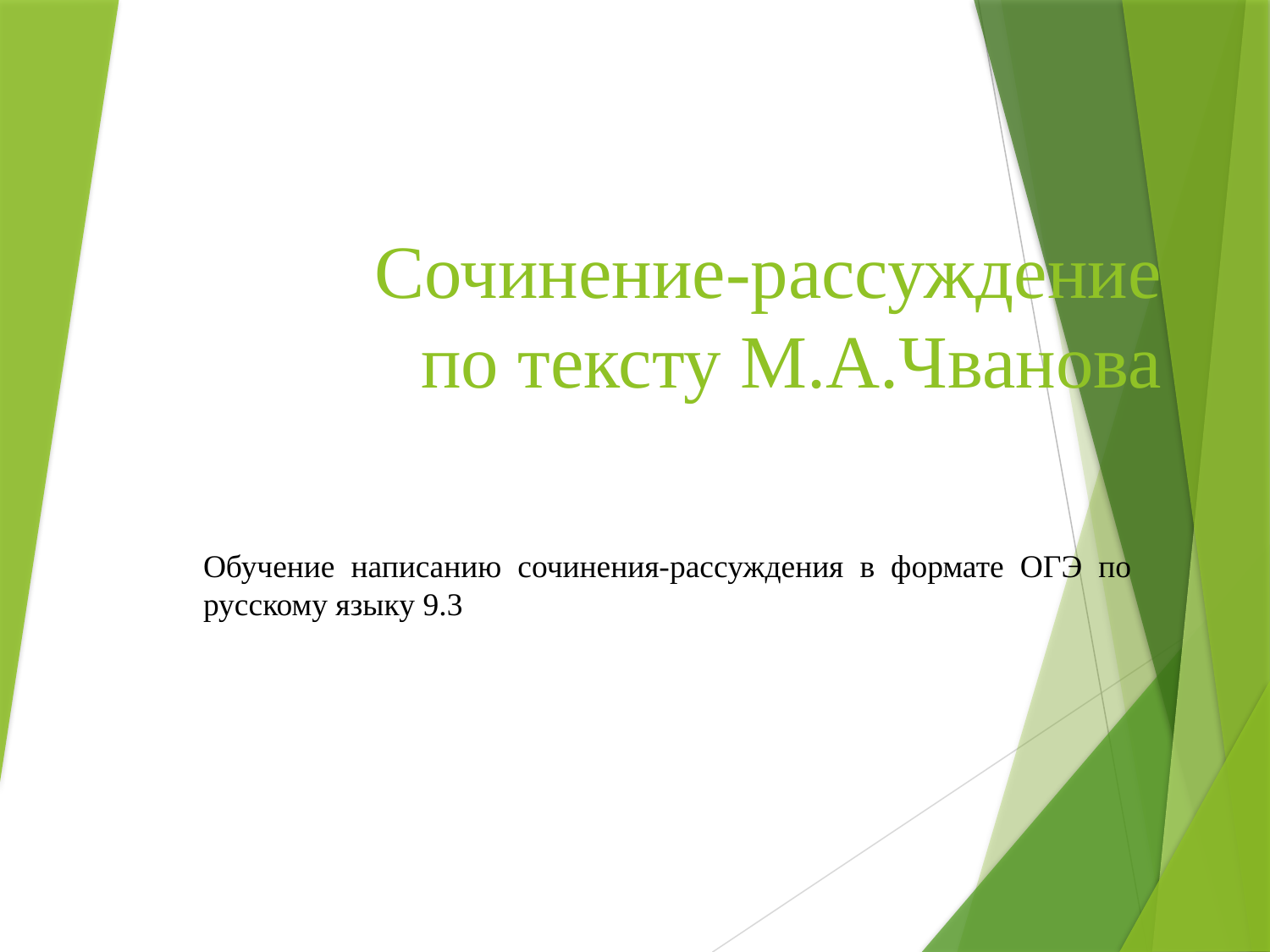

# Сочинение-рассуждение по тексту М.А.Чванова
Обучение написанию сочинения-рассуждения в формате ОГЭ по русскому языку 9.3